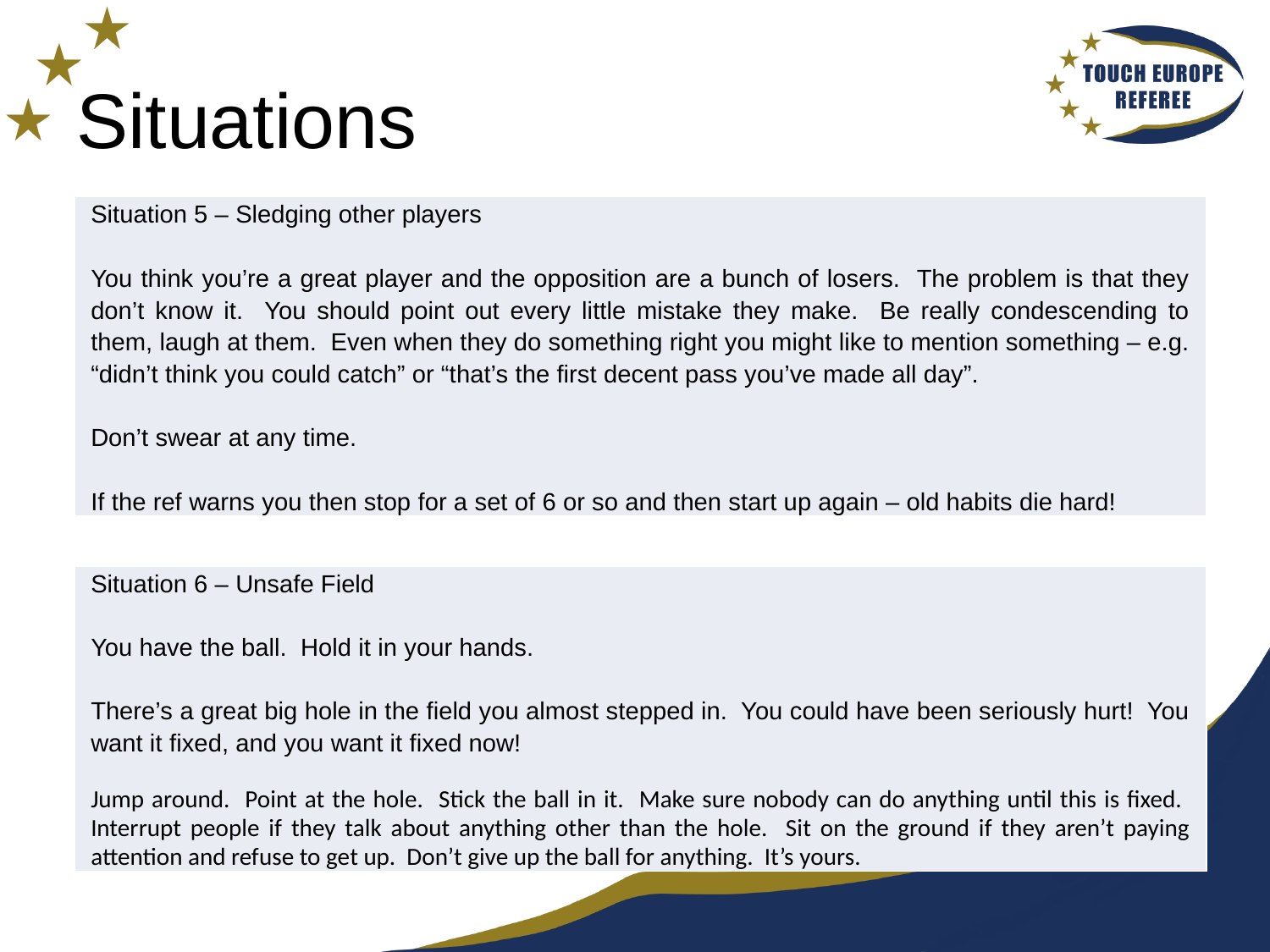

# Situations
| Situation 5 – Sledging other players   You think you’re a great player and the opposition are a bunch of losers. The problem is that they don’t know it. You should point out every little mistake they make. Be really condescending to them, laugh at them. Even when they do something right you might like to mention something – e.g. “didn’t think you could catch” or “that’s the first decent pass you’ve made all day”.   Don’t swear at any time.   If the ref warns you then stop for a set of 6 or so and then start up again – old habits die hard! |
| --- |
| Situation 6 – Unsafe Field You have the ball. Hold it in your hands.   There’s a great big hole in the field you almost stepped in. You could have been seriously hurt! You want it fixed, and you want it fixed now! Jump around. Point at the hole. Stick the ball in it. Make sure nobody can do anything until this is fixed. Interrupt people if they talk about anything other than the hole. Sit on the ground if they aren’t paying attention and refuse to get up. Don’t give up the ball for anything. It’s yours. |
| --- |